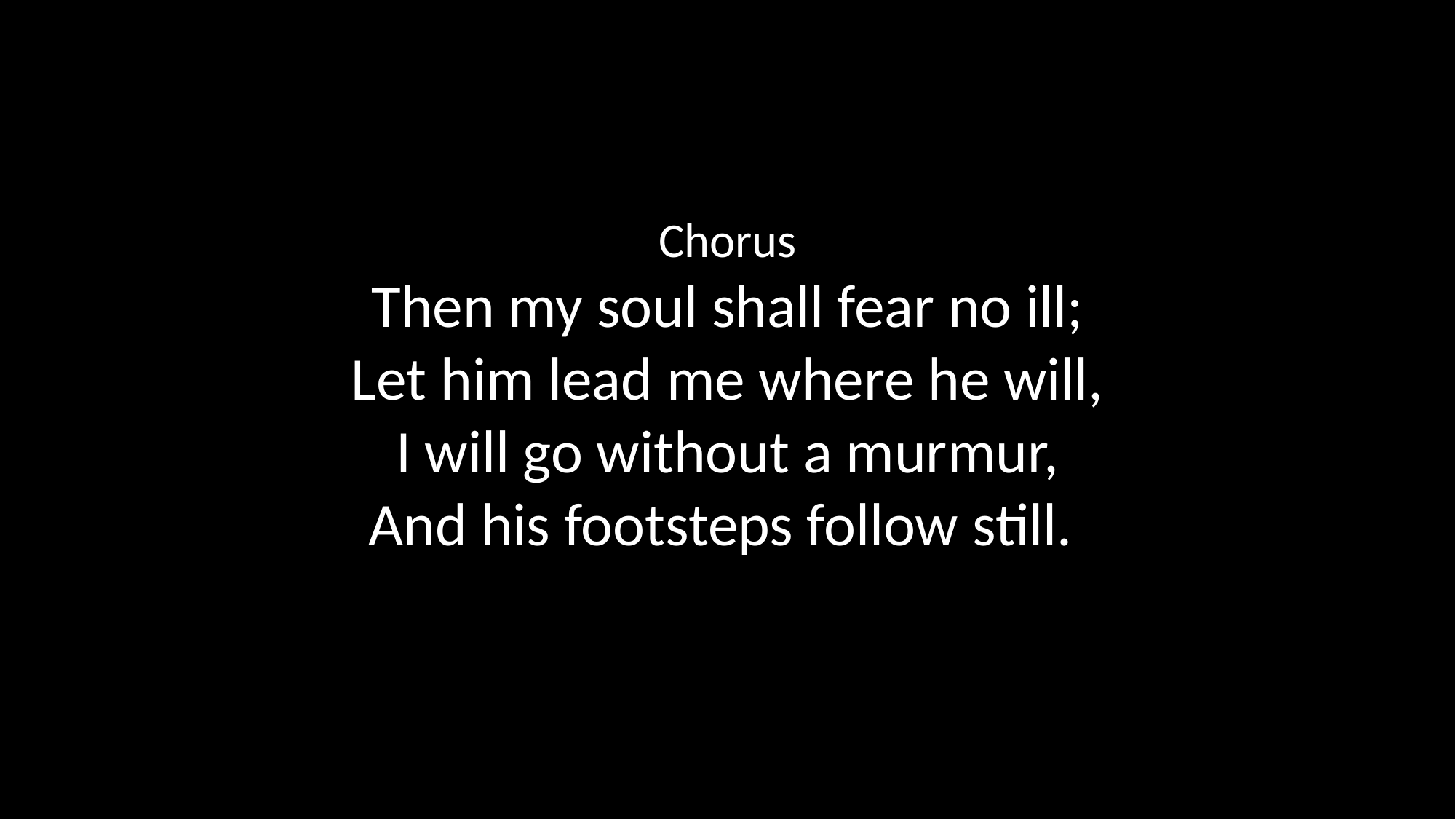

Chorus
Then my soul shall fear no ill;
Let him lead me where he will,
I will go without a murmur,
And his footsteps follow still.